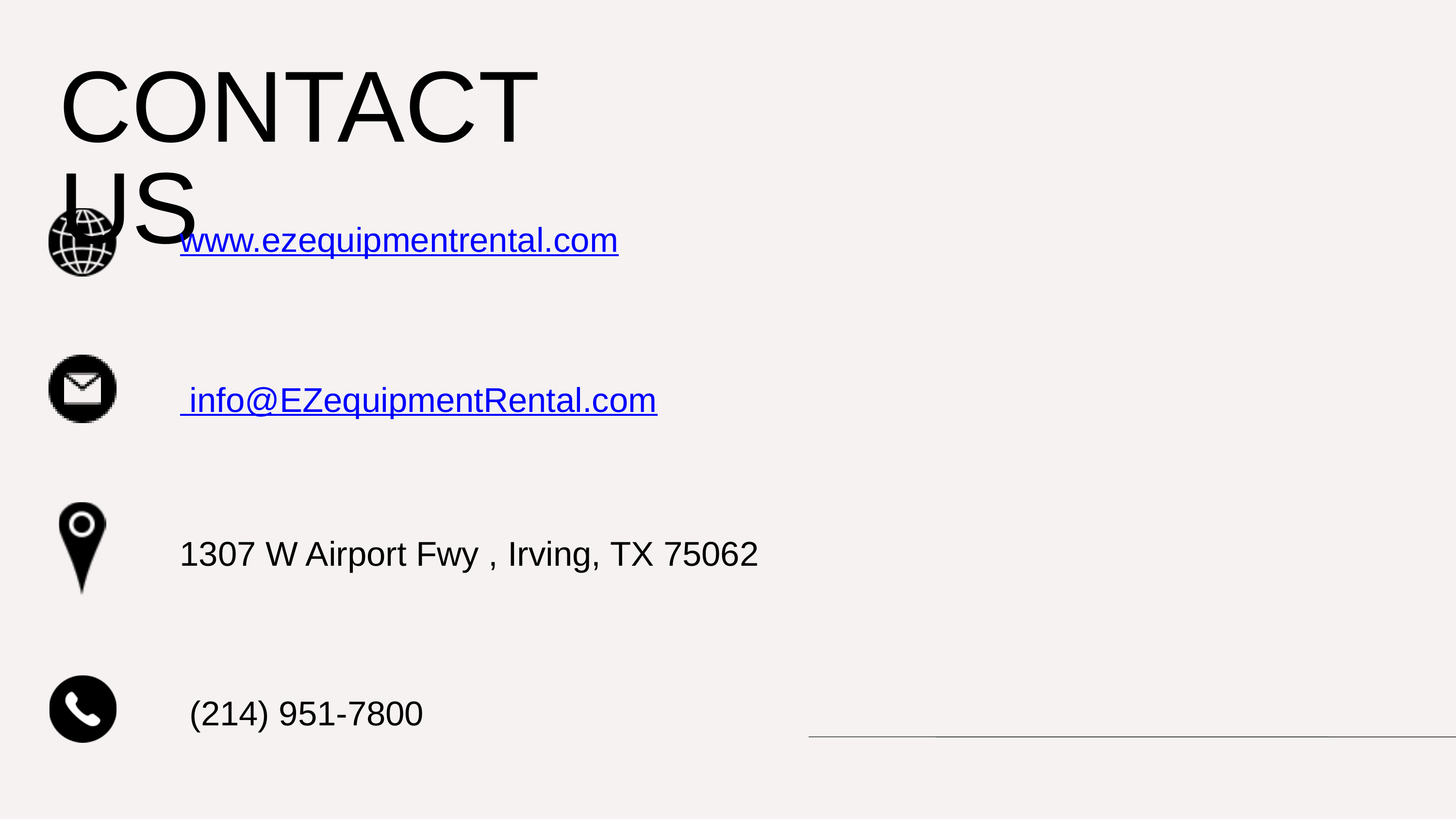

CONTACT US

www.ezequipmentrental.com

 info@EZequipmentRental.com

1307 W Airport Fwy , Irving, TX 75062

 (214) 951-7800